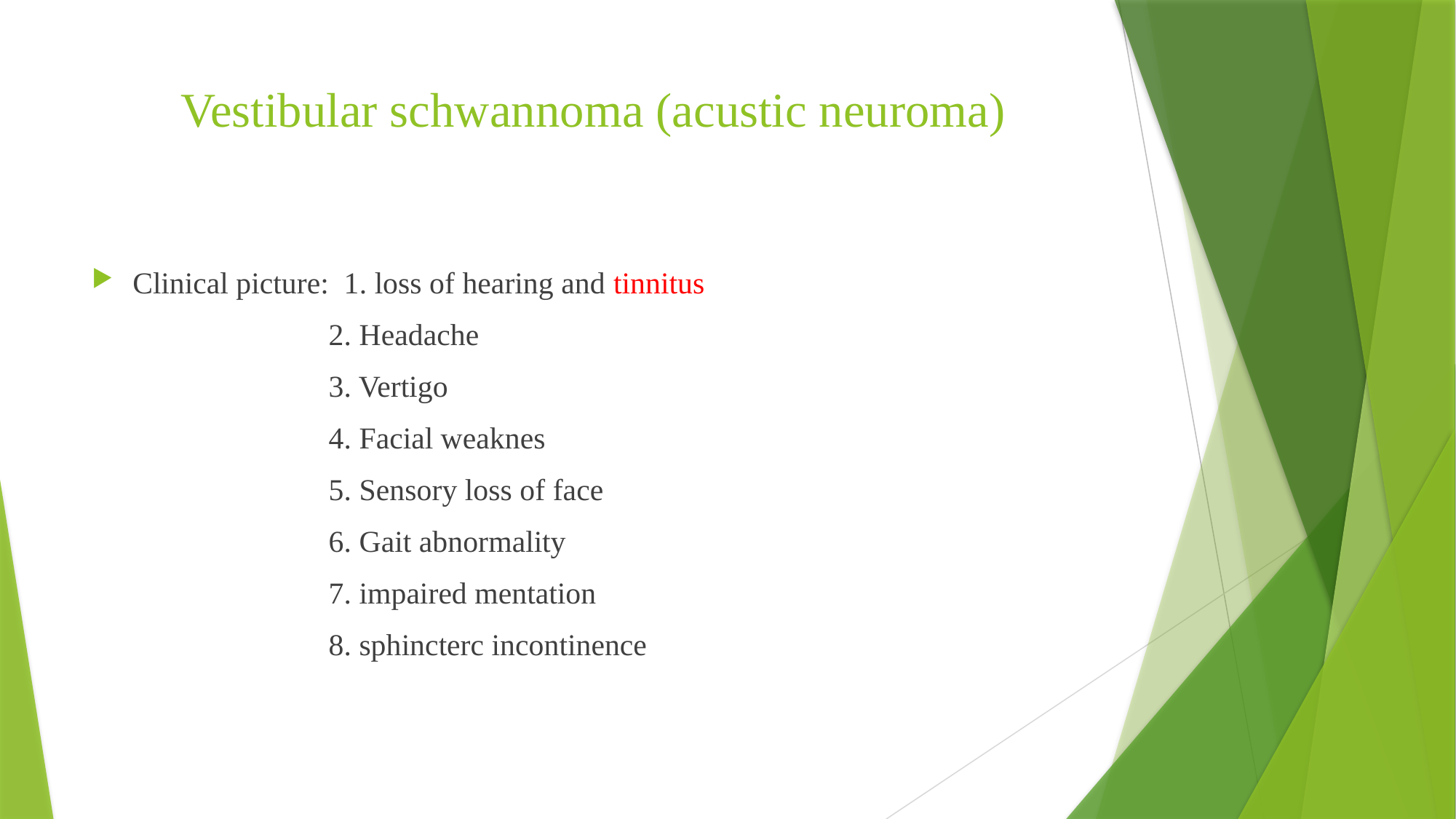

# Vestibular schwannoma (acustic neuroma)
Clinical picture:  1. loss of hearing and tinnitus
                               2. Headache
                               3. Vertigo
                               4. Facial weaknes
                               5. Sensory loss of face
                               6. Gait abnormality
                               7. impaired mentation
                               8. sphincterc incontinence